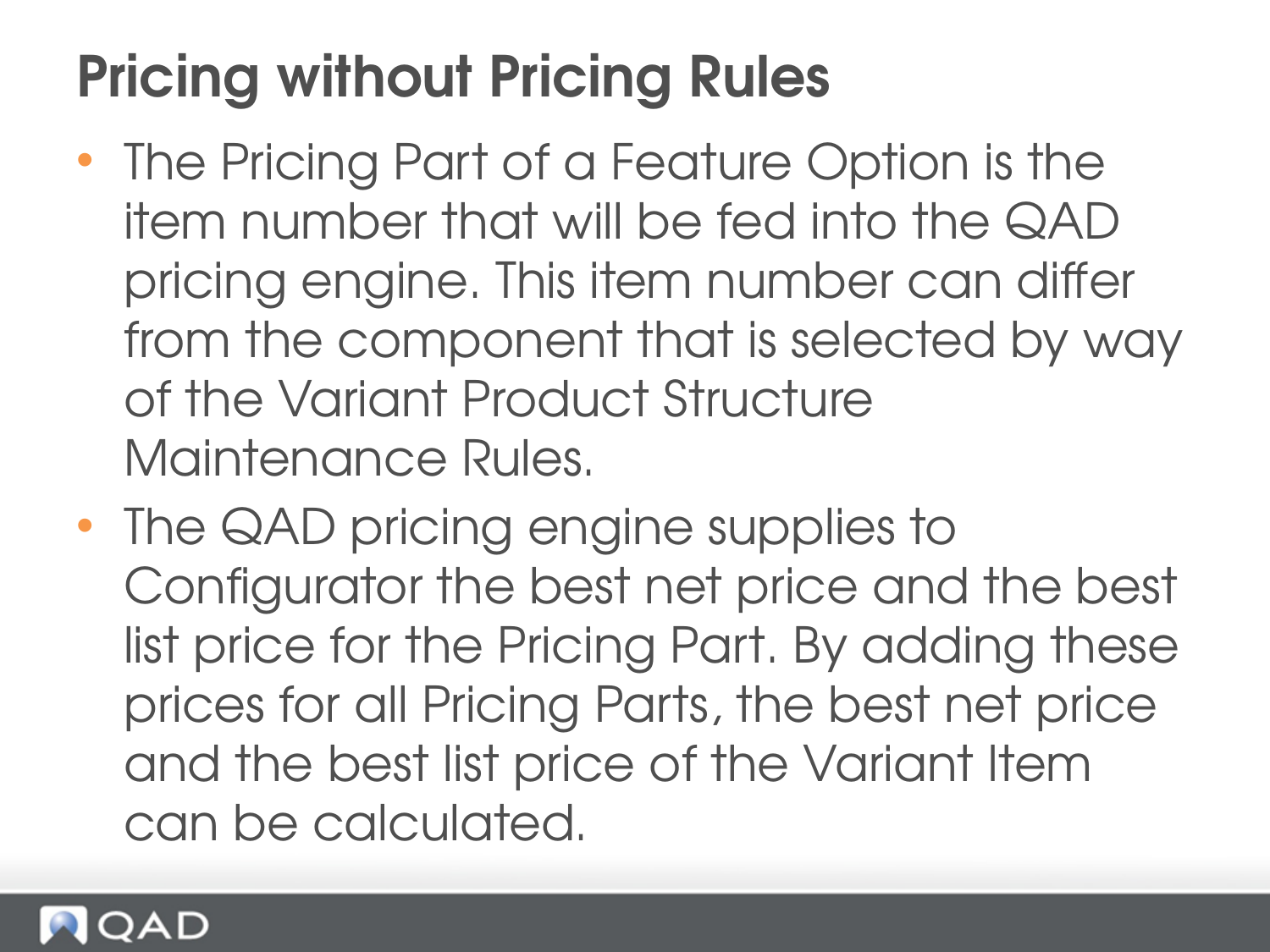

# Pricing without Pricing Rules
The Pricing Part of a Feature Option is the item number that will be fed into the QAD pricing engine. This item number can differ from the component that is selected by way of the Variant Product Structure Maintenance Rules.
The QAD pricing engine supplies to Configurator the best net price and the best list price for the Pricing Part. By adding these prices for all Pricing Parts, the best net price and the best list price of the Variant Item can be calculated.